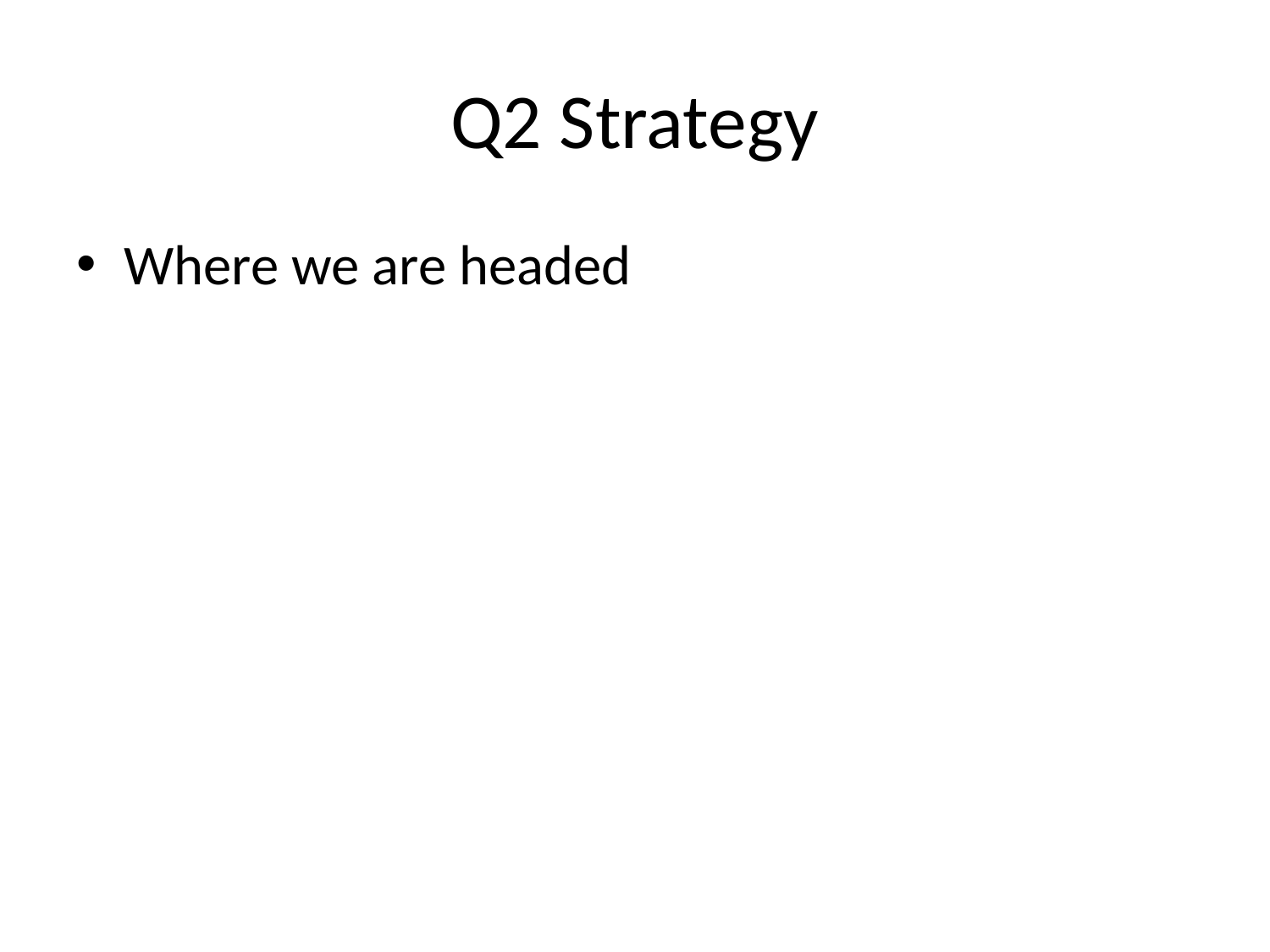

# Q2 Strategy
Where we are headed